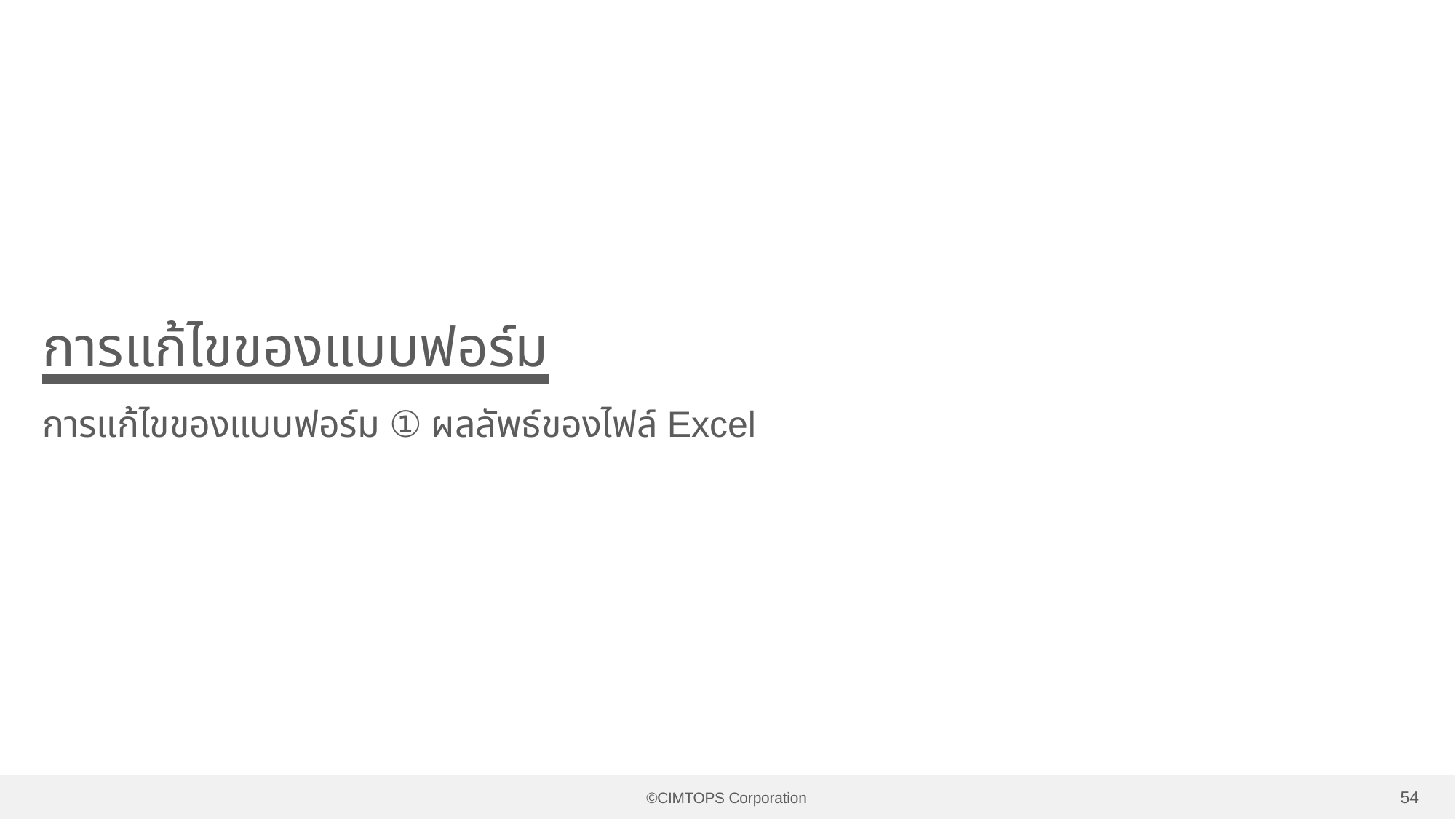

# การแก้ไขของแบบฟอร์ม
การแก้ไขของแบบฟอร์ม ① ผลลัพธ์ของไฟล์ Excel
54
©CIMTOPS Corporation